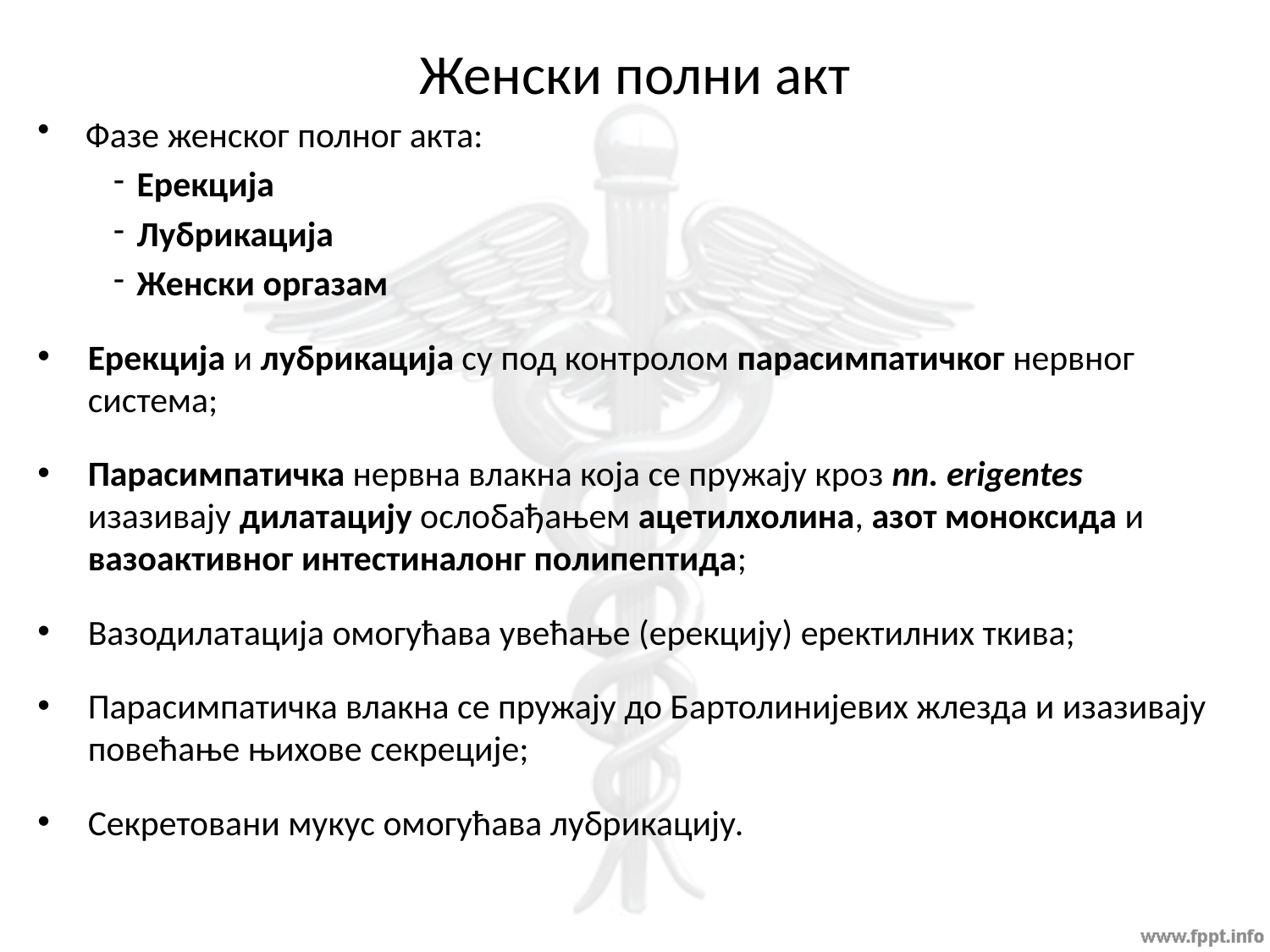

# Женски полни акт
Фазе женског полног акта:
Ерекција
Лубрикација
Женски оргазам

Ерекција и лубрикација су под контролом парасимпатичког нервног система;

Парасимпатичка нервна влакна која се пружају кроз nn. erigentes изазивају дилатацију ослобађањем ацетилхолина, азот моноксида и вазоактивног интестиналонг полипептида;

Вазодилатација омогућава увећање (ерекцију) еректилних ткива;

Парасимпатичка влакна се пружају до Бартолинијевих жлезда и изазивају повећање њихове секреције;

Секретовани мукус омогућава лубрикацију.